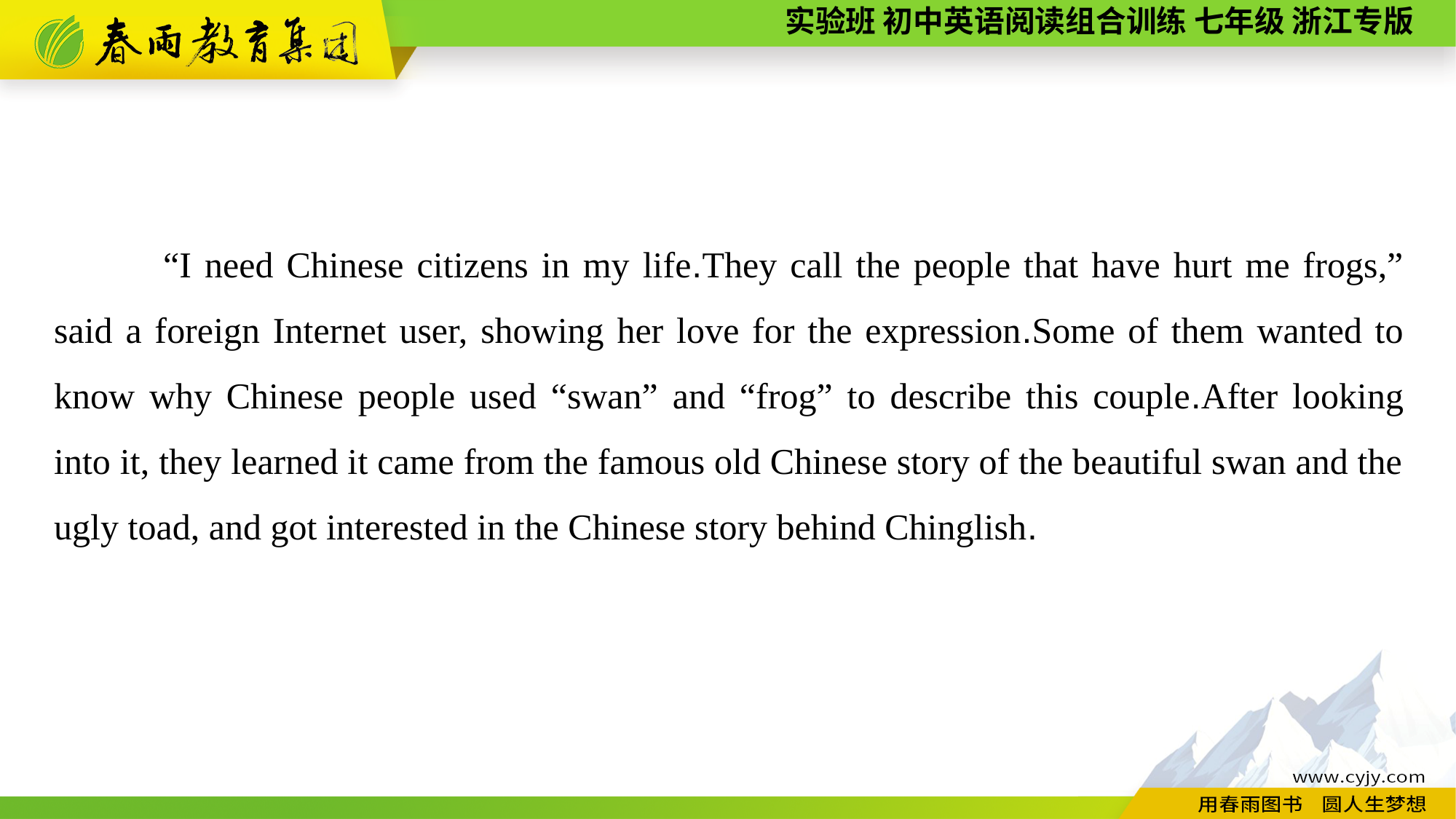

“I need Chinese citizens in my life.They call the people that have hurt me frogs,” said a foreign Internet user, showing her love for the expression.Some of them wanted to know why Chinese people used “swan” and “frog” to describe this couple.After looking into it, they learned it came from the famous old Chinese story of the beautiful swan and the ugly toad, and got interested in the Chinese story behind Chinglish.